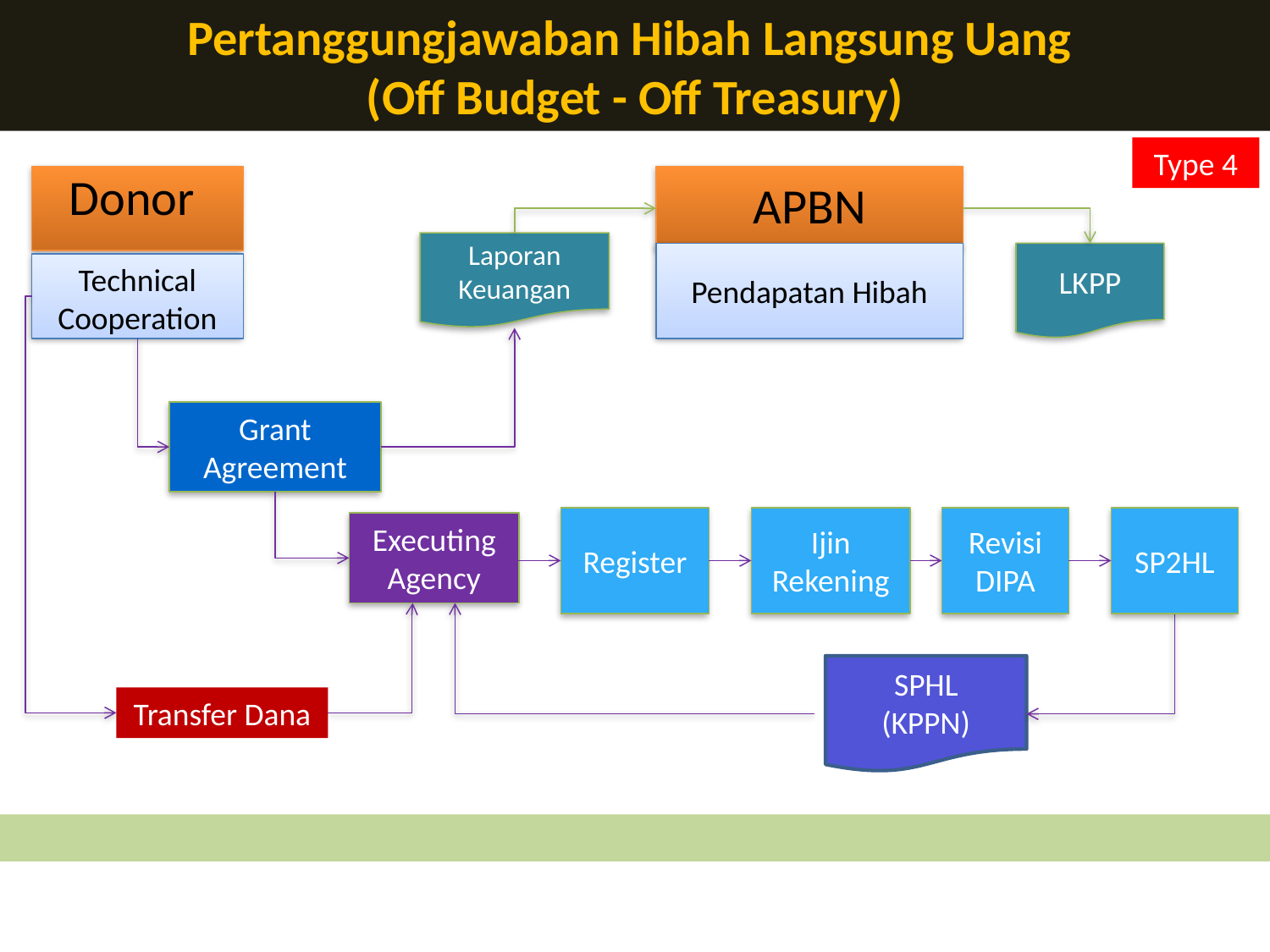

Pertanggungjawaban Hibah Langsung Uang
(Off Budget - Off Treasury)
Type 4
Donor

APBN

Laporan Keuangan
Pendapatan Hibah
LKPP
Technical Cooperation

Grant Agreement
Register
Ijin Rekening
Revisi DIPA
SP2HL
Executing Agency
SPHL
(KPPN)
Transfer Dana